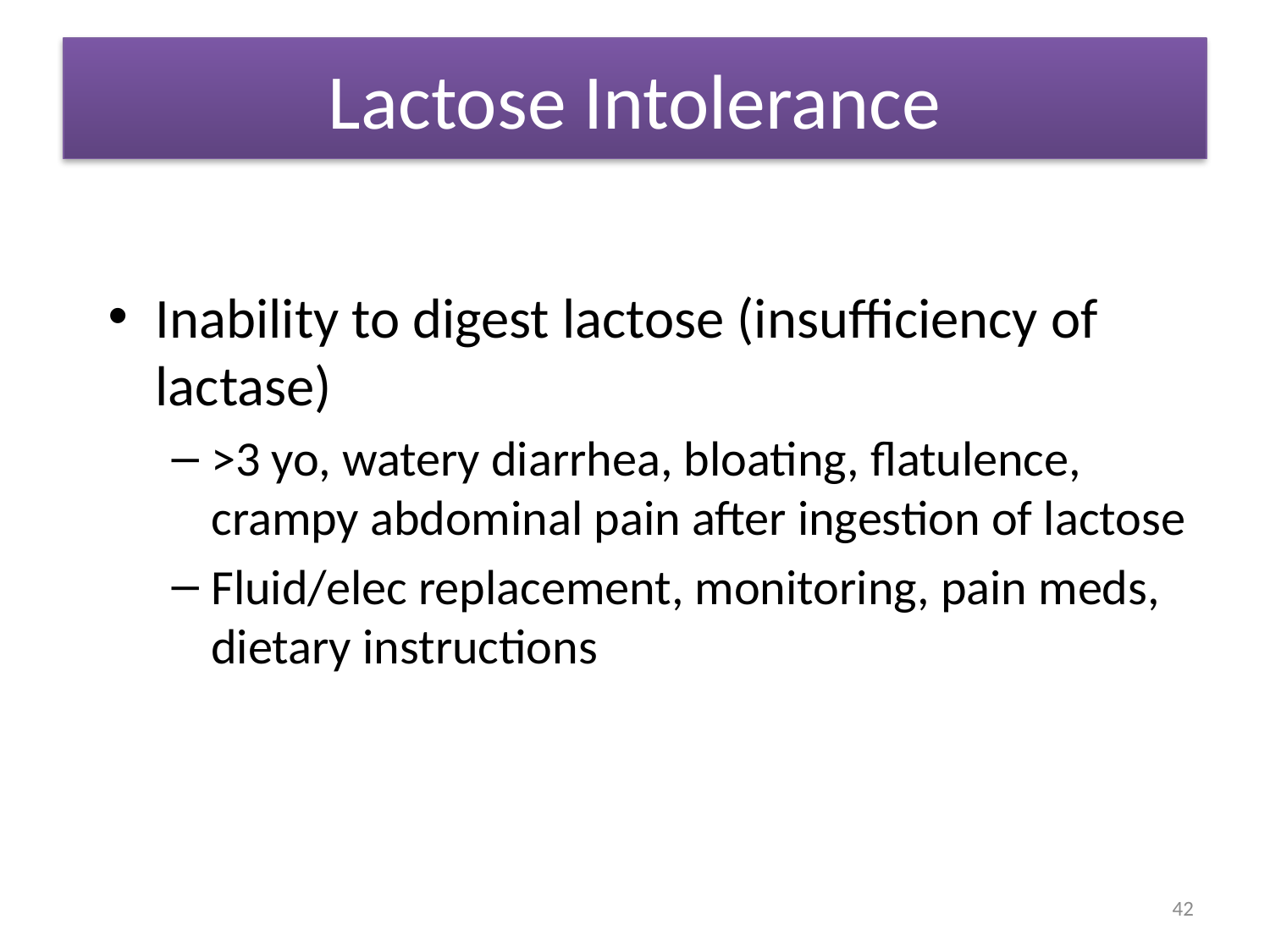

# Lactose Intolerance
Inability to digest lactose (insufficiency of lactase)
>3 yo, watery diarrhea, bloating, flatulence, crampy abdominal pain after ingestion of lactose
Fluid/elec replacement, monitoring, pain meds, dietary instructions
42